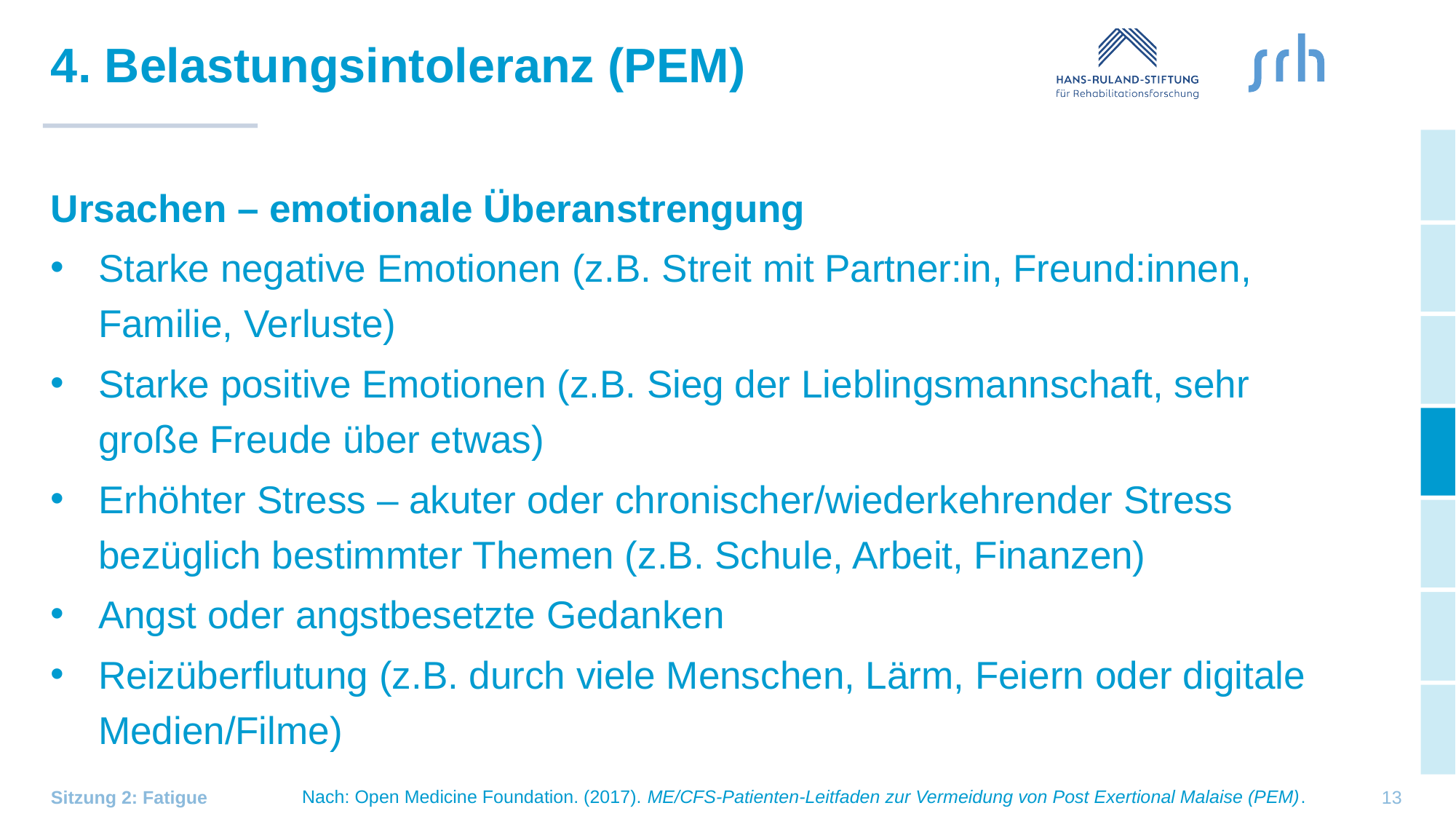

# 4. Belastungsintoleranz (PEM)
Ursachen – emotionale Überanstrengung
Starke negative Emotionen (z.B. Streit mit Partner:in, Freund:innen, Familie, Verluste)
Starke positive Emotionen (z.B. Sieg der Lieblingsmannschaft, sehr große Freude über etwas)
Erhöhter Stress – akuter oder chronischer/wiederkehrender Stress bezüglich bestimmter Themen (z.B. Schule, Arbeit, Finanzen)
Angst oder angstbesetzte Gedanken
Reizüberflutung (z.B. durch viele Menschen, Lärm, Feiern oder digitale Medien/Filme)

Nach: Open Medicine Foundation. (2017). ME/CFS-Patienten-Leitfaden zur Vermeidung von Post Exertional Malaise (PEM).
13
Sitzung 2: Fatigue